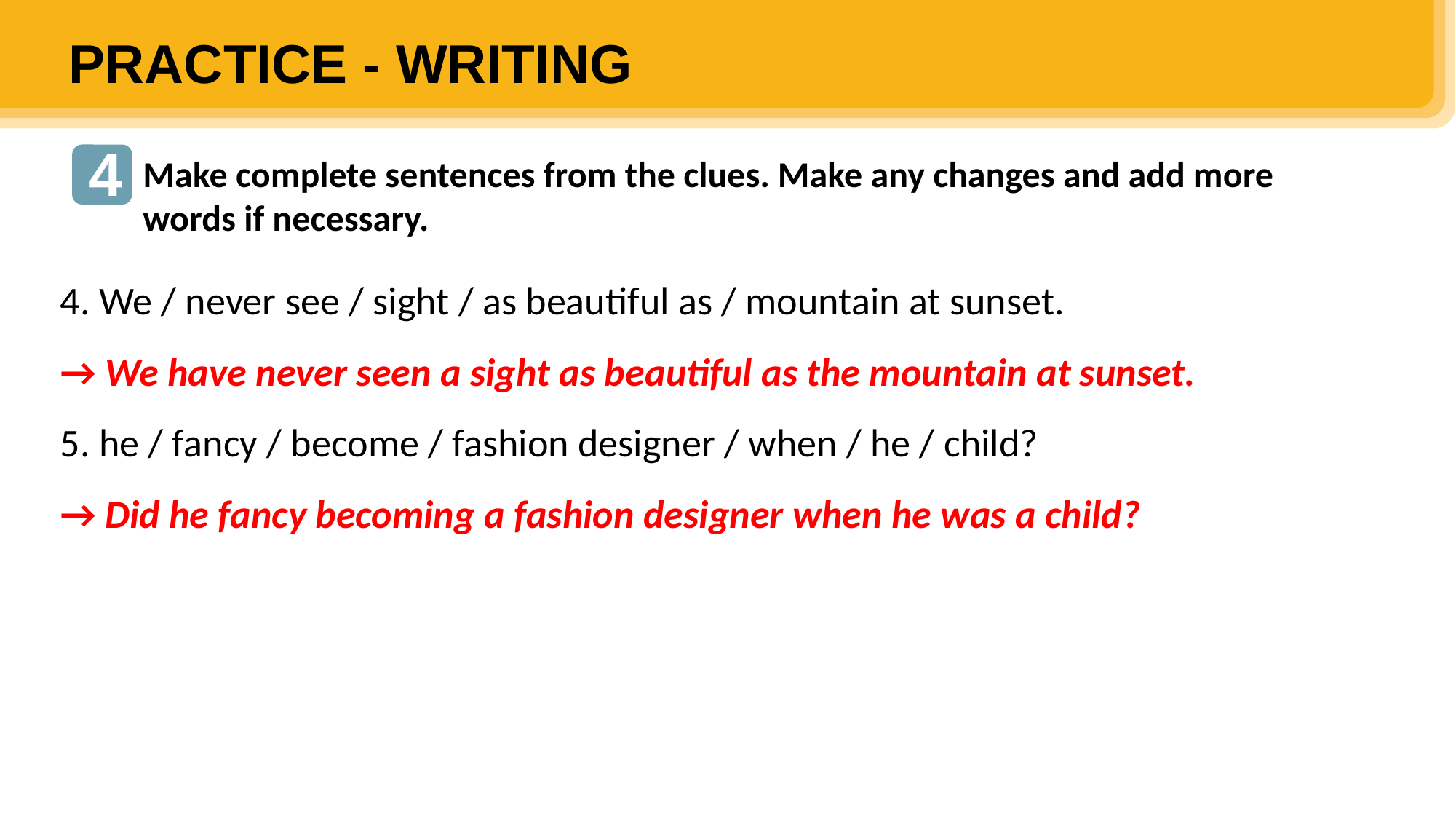

PRACTICE - WRITING
4

Make complete sentences from the clues. Make any changes and add more words if necessary.
4. We / never see / sight / as beautiful as / mountain at sunset.
→ We have never seen a sight as beautiful as the mountain at sunset.
5. he / fancy / become / fashion designer / when / he / child?
→ Did he fancy becoming a fashion designer when he was a child?